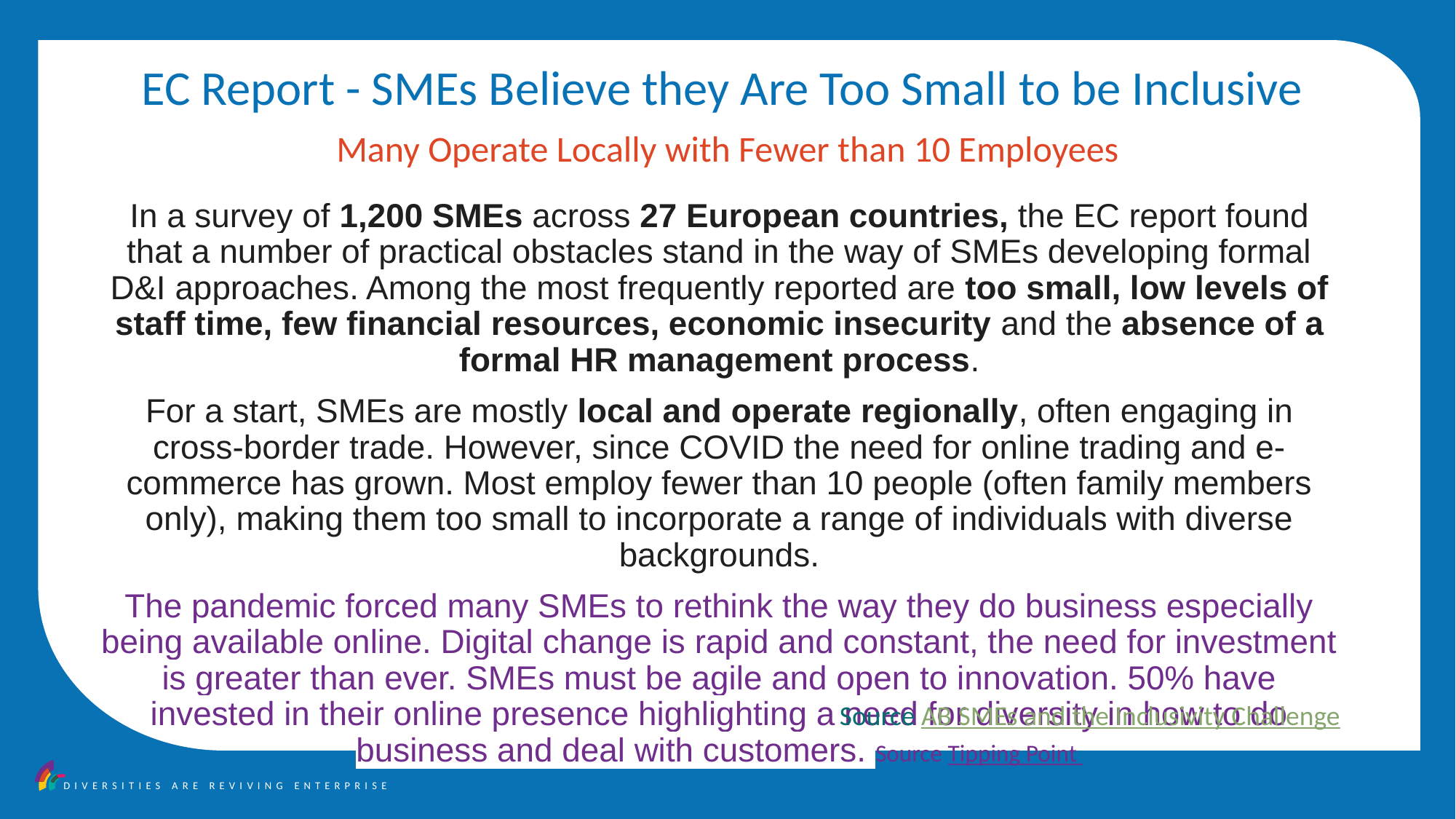

EC Report - SMEs Believe they Are Too Small to be Inclusive
Many Operate Locally with Fewer than 10 Employees
In a survey of 1,200 SMEs across 27 European countries, the EC report found that a number of practical obstacles stand in the way of SMEs developing formal D&I approaches. Among the most frequently reported are too small, low levels of staff time, few financial resources, economic insecurity and the absence of a formal HR management process.
For a start, SMEs are mostly local and operate regionally, often engaging in cross-border trade. However, since COVID the need for online trading and e-commerce has grown. Most employ fewer than 10 people (often family members only), making them too small to incorporate a range of individuals with diverse backgrounds.
The pandemic forced many SMEs to rethink the way they do business especially being available online. Digital change is rapid and constant, the need for investment is greater than ever. SMEs must be agile and open to innovation. 50% have invested in their online presence highlighting a need for diversity in how to do business and deal with customers. Source Tipping Point

Source AB SMEs and the Inclusivity Challenge